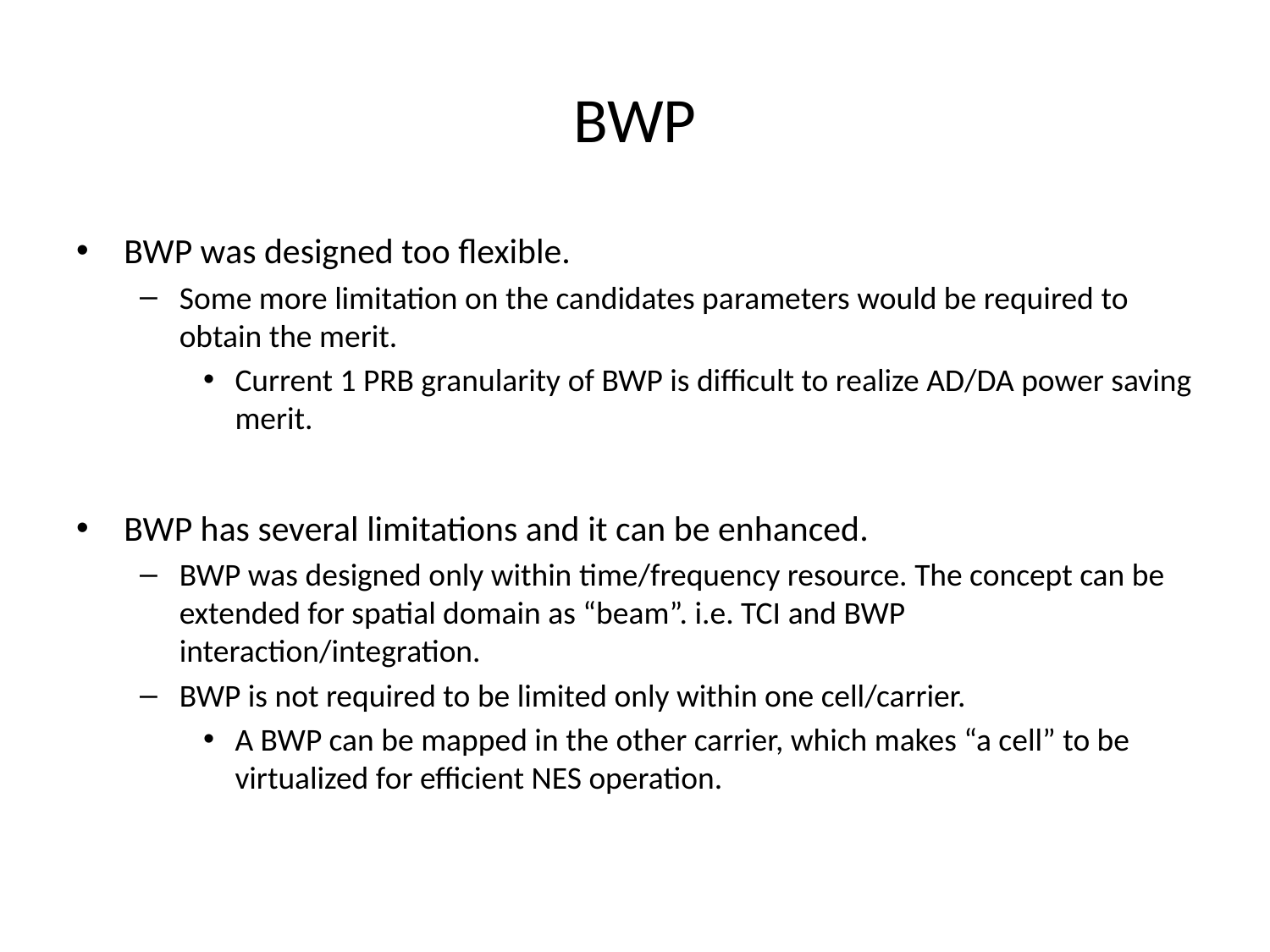

# BWP
BWP was designed too flexible.
Some more limitation on the candidates parameters would be required to obtain the merit.
Current 1 PRB granularity of BWP is difficult to realize AD/DA power saving merit.

BWP has several limitations and it can be enhanced.
BWP was designed only within time/frequency resource. The concept can be extended for spatial domain as “beam”. i.e. TCI and BWP interaction/integration.
BWP is not required to be limited only within one cell/carrier.
A BWP can be mapped in the other carrier, which makes “a cell” to be virtualized for efficient NES operation.